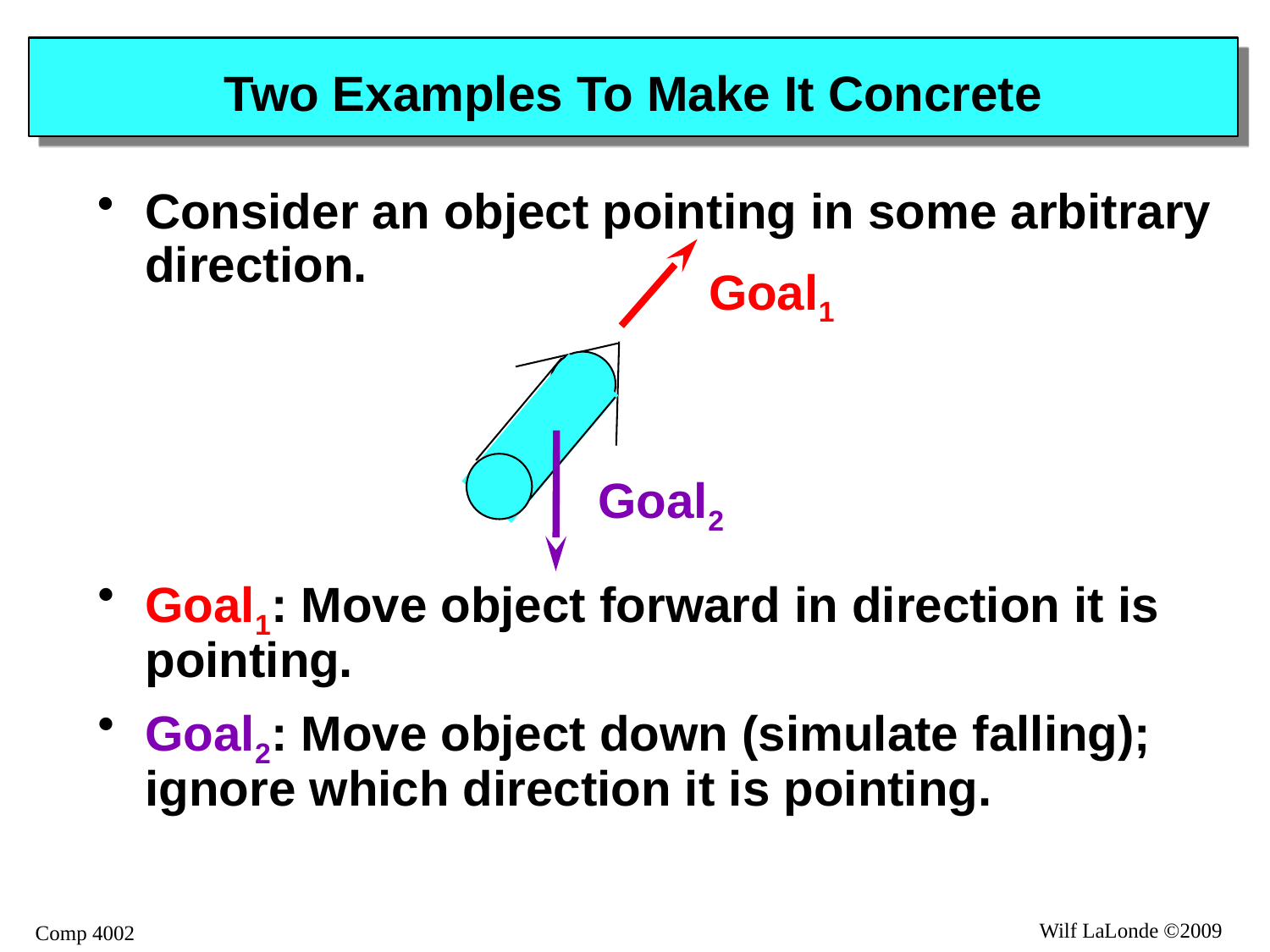

# Two Examples To Make It Concrete
Consider an object pointing in some arbitrary direction.

Goal1

Goal2
Goal1: Move object forward in direction it is pointing.
Goal2: Move object down (simulate falling); ignore which direction it is pointing.